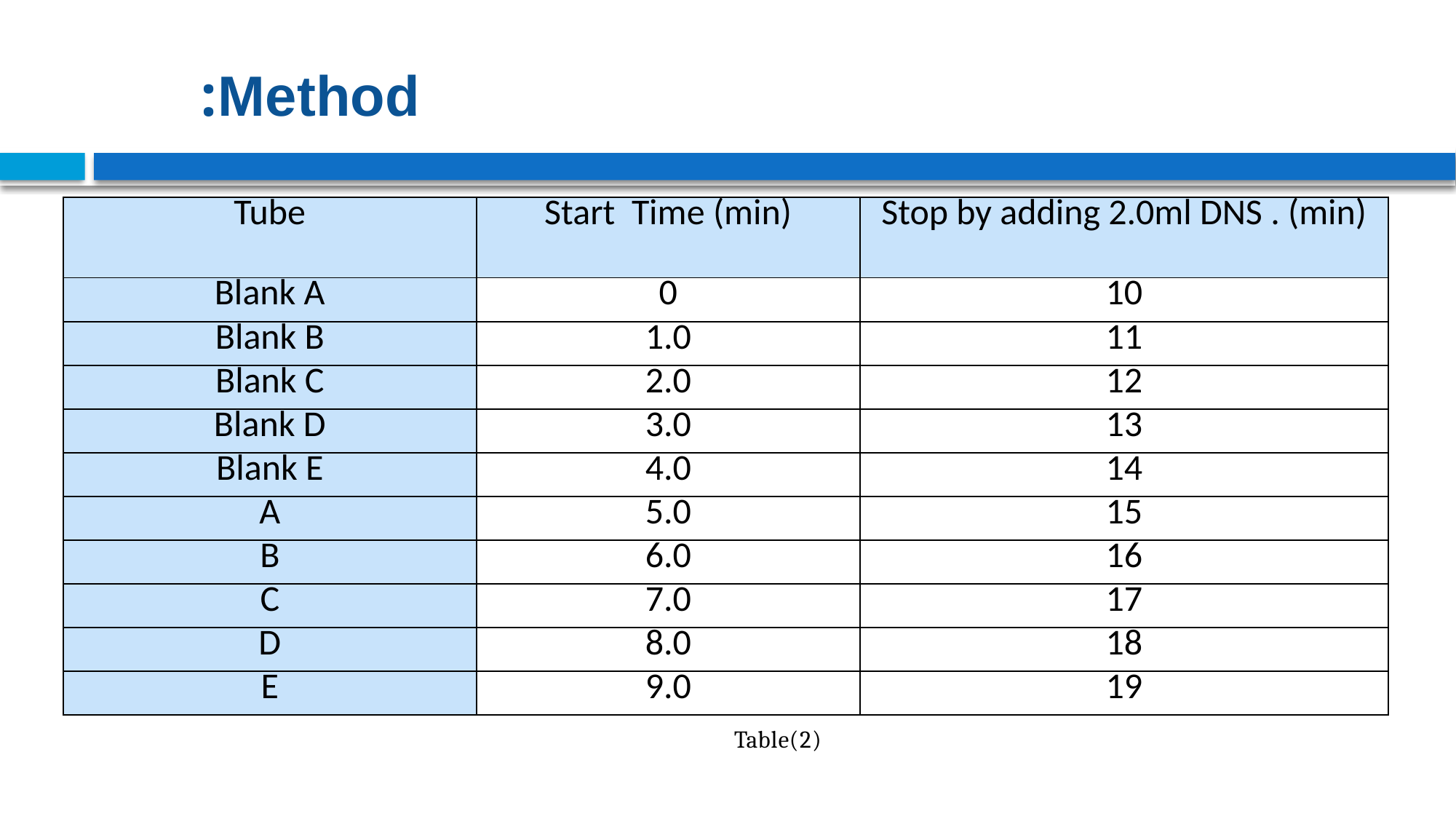

Method:
#
| Tube | Start Time (min) | Stop by adding 2.0ml DNS . (min) |
| --- | --- | --- |
| Blank A | 0 | 10 |
| Blank B | 1.0 | 11 |
| Blank C | 2.0 | 12 |
| Blank D | 3.0 | 13 |
| Blank E | 4.0 | 14 |
| A | 5.0 | 15 |
| B | 6.0 | 16 |
| C | 7.0 | 17 |
| D | 8.0 | 18 |
| E | 9.0 | 19 |
Table(2)